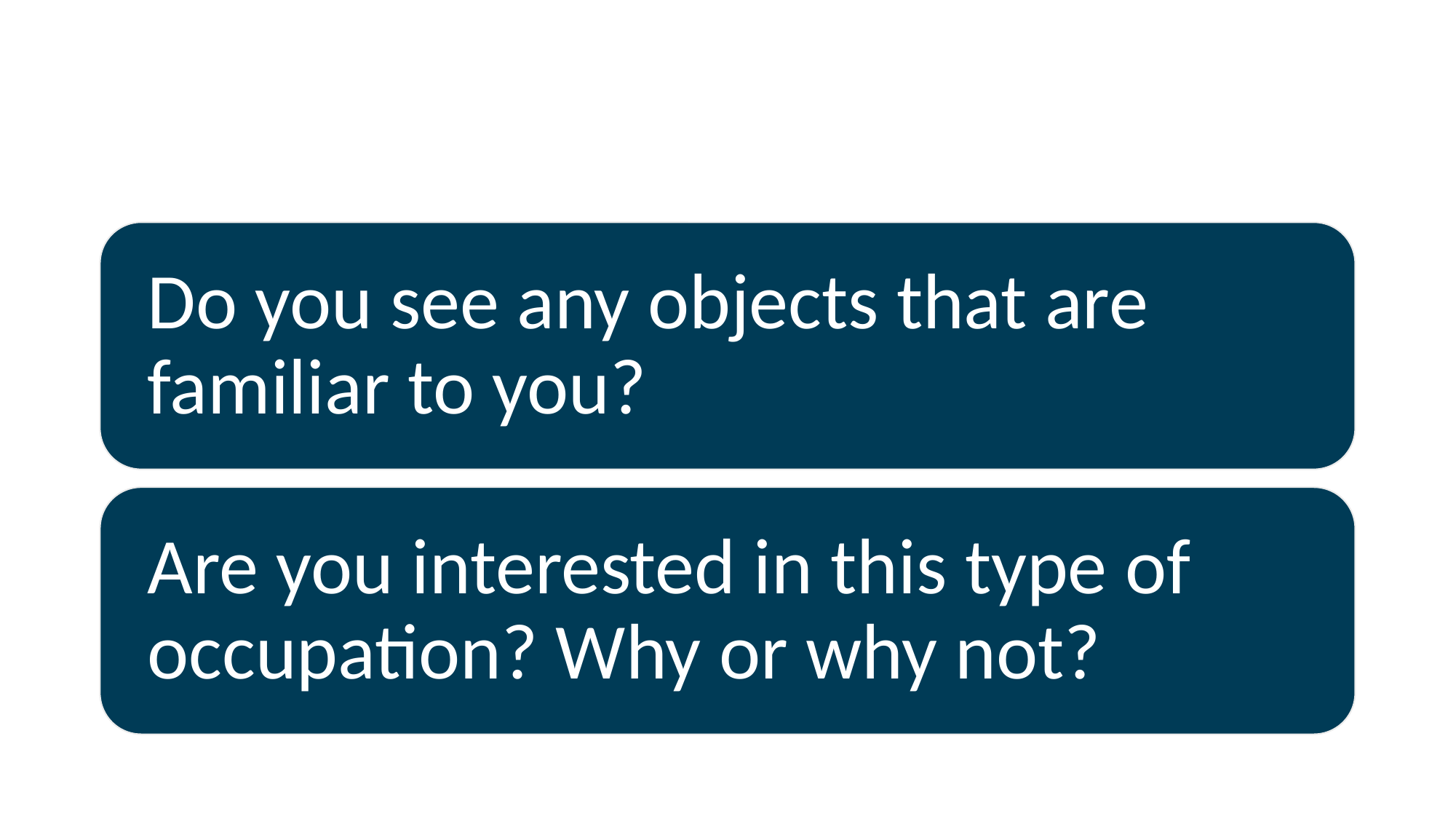

Do you see any objects that are familiar to you?
Are you interested in this type of occupation? Why or why not?